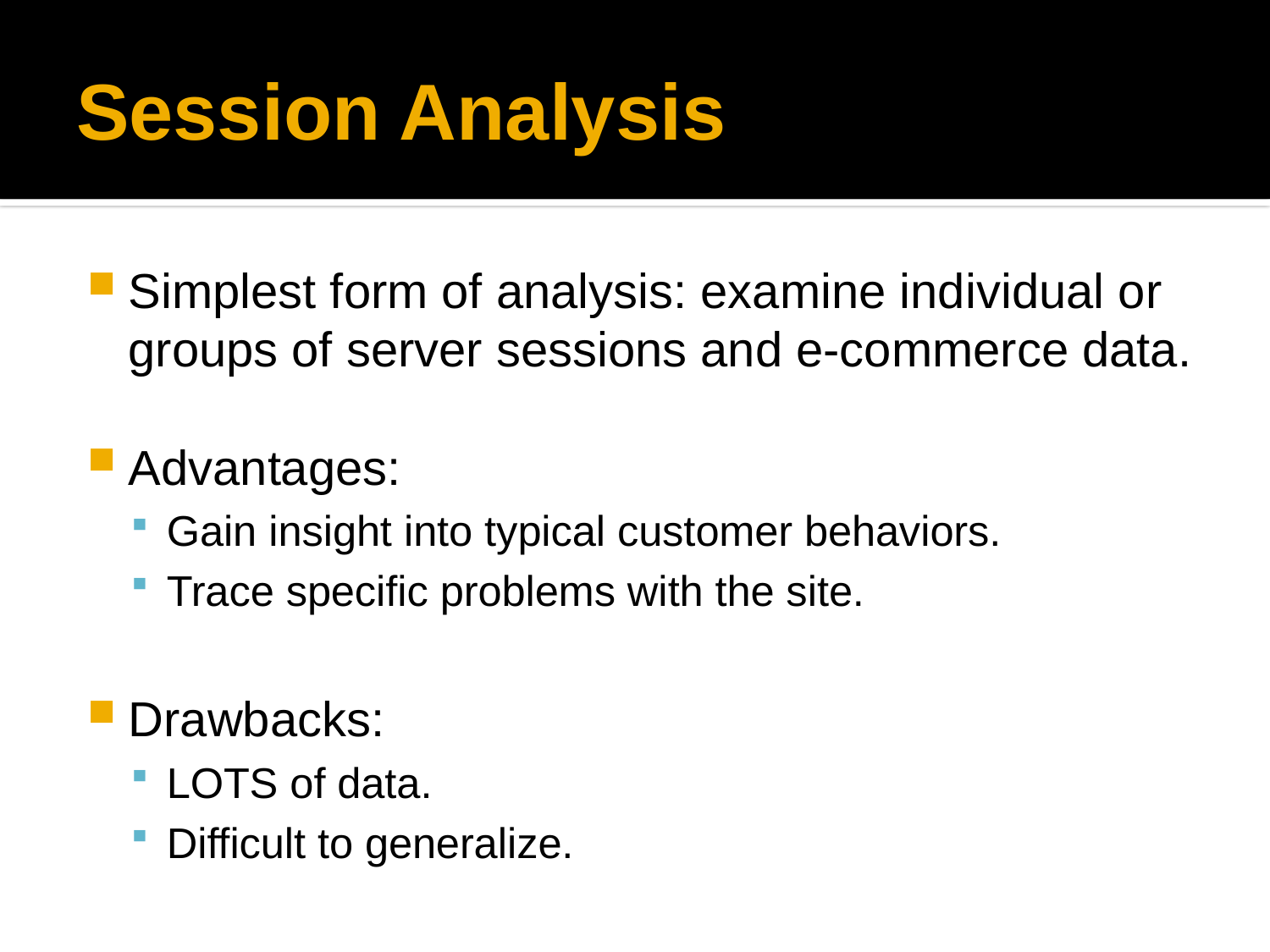

# Session Analysis
Simplest form of analysis: examine individual or groups of server sessions and e-commerce data.

Advantages:
Gain insight into typical customer behaviors.
Trace specific problems with the site.

Drawbacks:
LOTS of data.
Difficult to generalize.